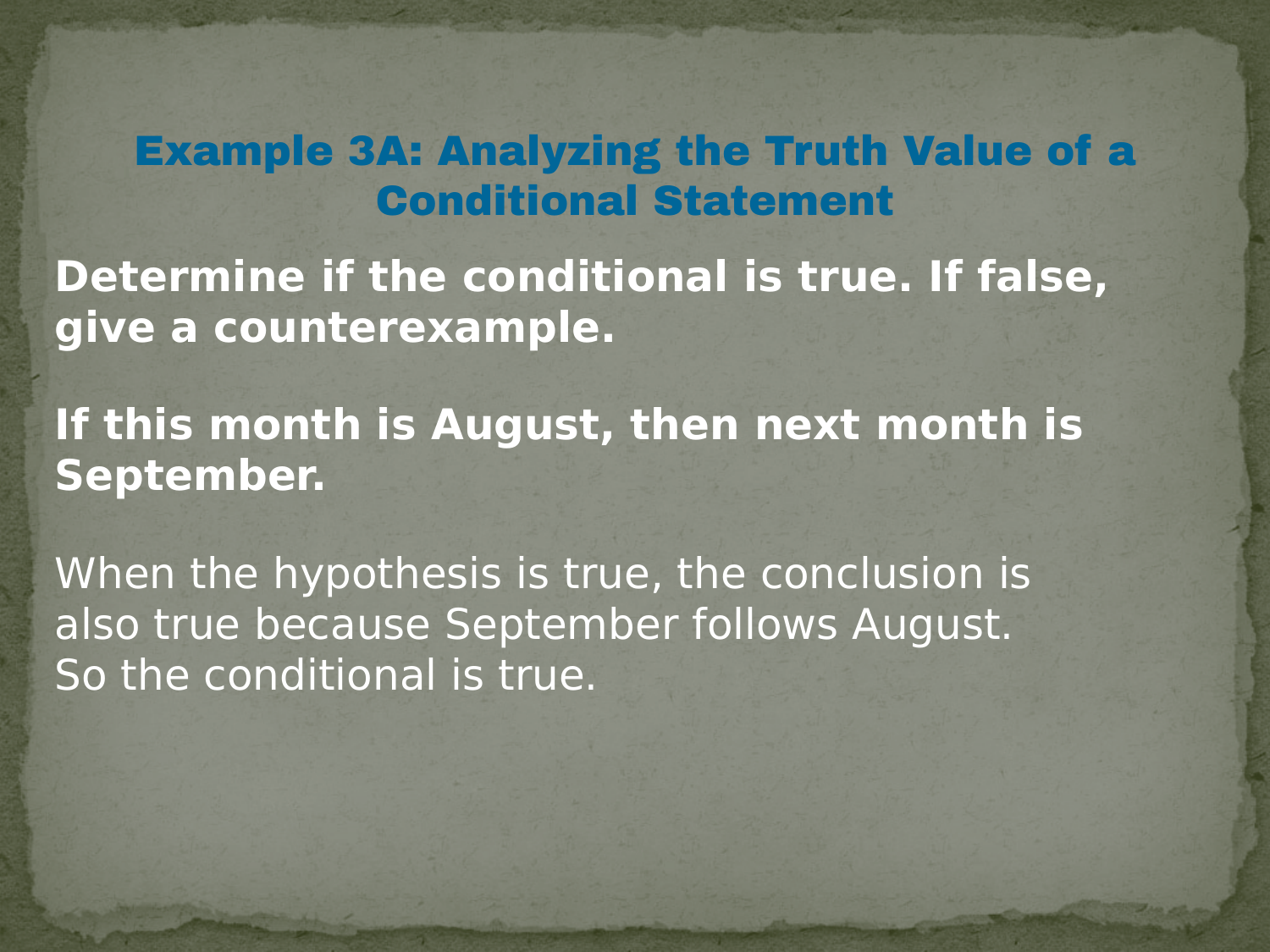

Example 3A: Analyzing the Truth Value of a Conditional Statement
Determine if the conditional is true. If false, give a counterexample.
If this month is August, then next month is September.
When the hypothesis is true, the conclusion is also true because September follows August. So the conditional is true.